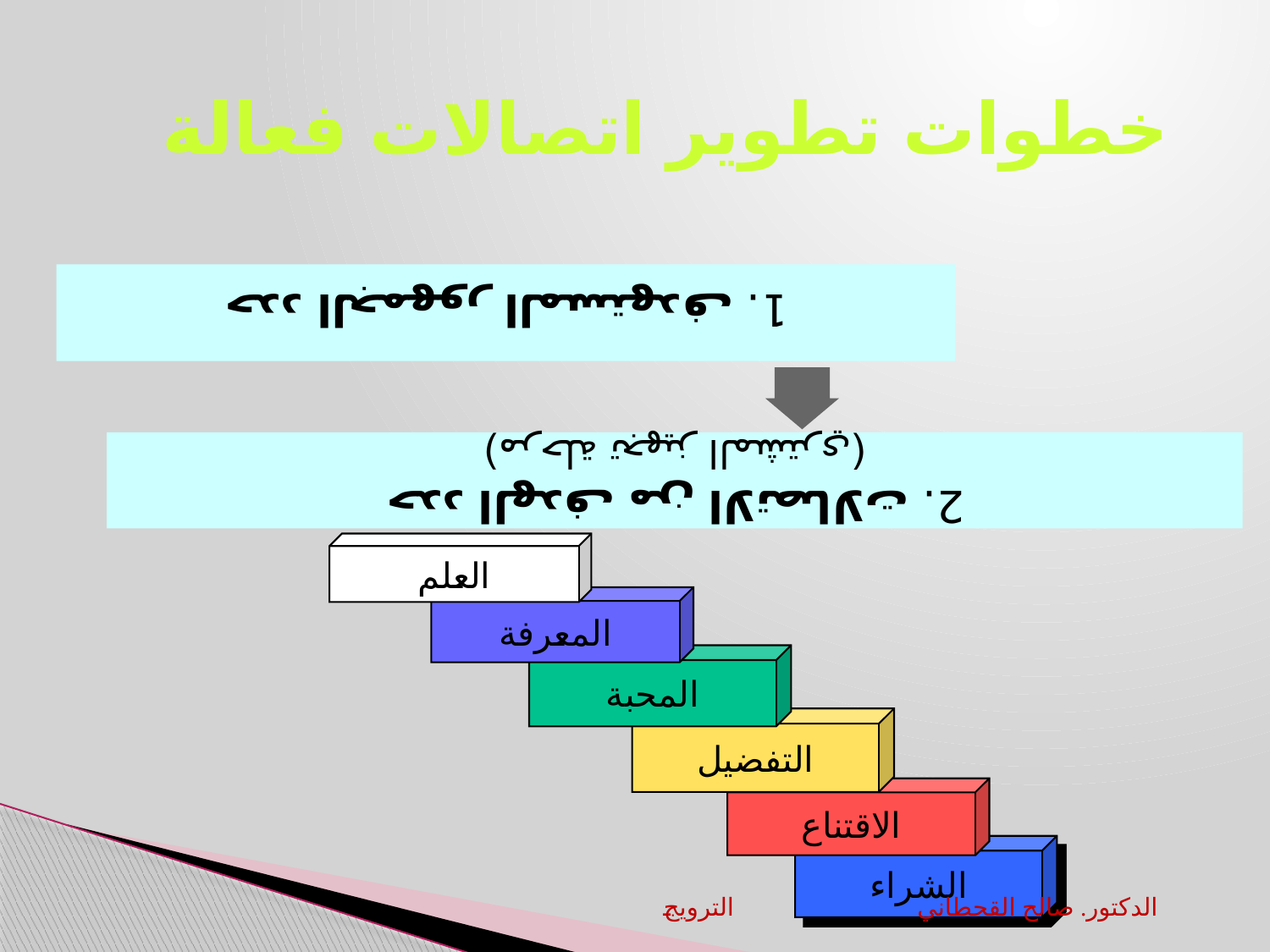

1. حدد الجمهور المستهدف
2. حدد الهدف من الاتصالات
(مرحلة تجهيز المشتري)
# خطوات تطوير اتصالات فعالة

العلم
المعرفة
المحبة
التفضيل
الاقتناع
الشراء
الترويج		الدكتور. صالح القحطاني